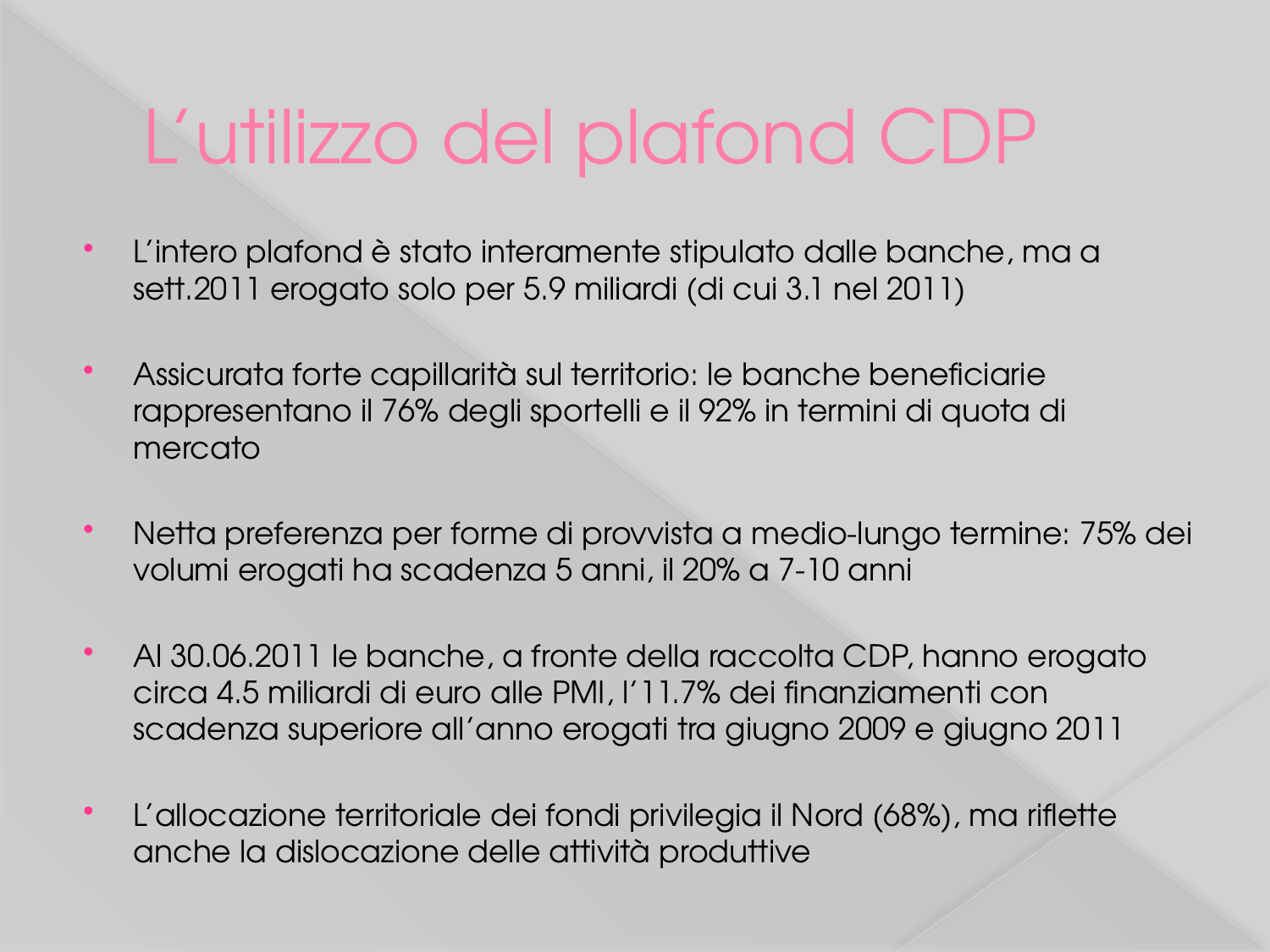

# L’utilizzo del plafond CDP
L’intero plafond è stato interamente stipulato dalle banche, ma a sett.2011 erogato solo per 5.9 miliardi (di cui 3.1 nel 2011)

Assicurata forte capillarità sul territorio: le banche beneficiarie rappresentano il 76% degli sportelli e il 92% in termini di quota di mercato

Netta preferenza per forme di provvista a medio-lungo termine: 75% dei volumi erogati ha scadenza 5 anni, il 20% a 7-10 anni

Al 30.06.2011 le banche, a fronte della raccolta CDP, hanno erogato circa 4.5 miliardi di euro alle PMI, l’11.7% dei finanziamenti con scadenza superiore all’anno erogati tra giugno 2009 e giugno 2011

L’allocazione territoriale dei fondi privilegia il Nord (68%), ma riflette anche la dislocazione delle attività produttive